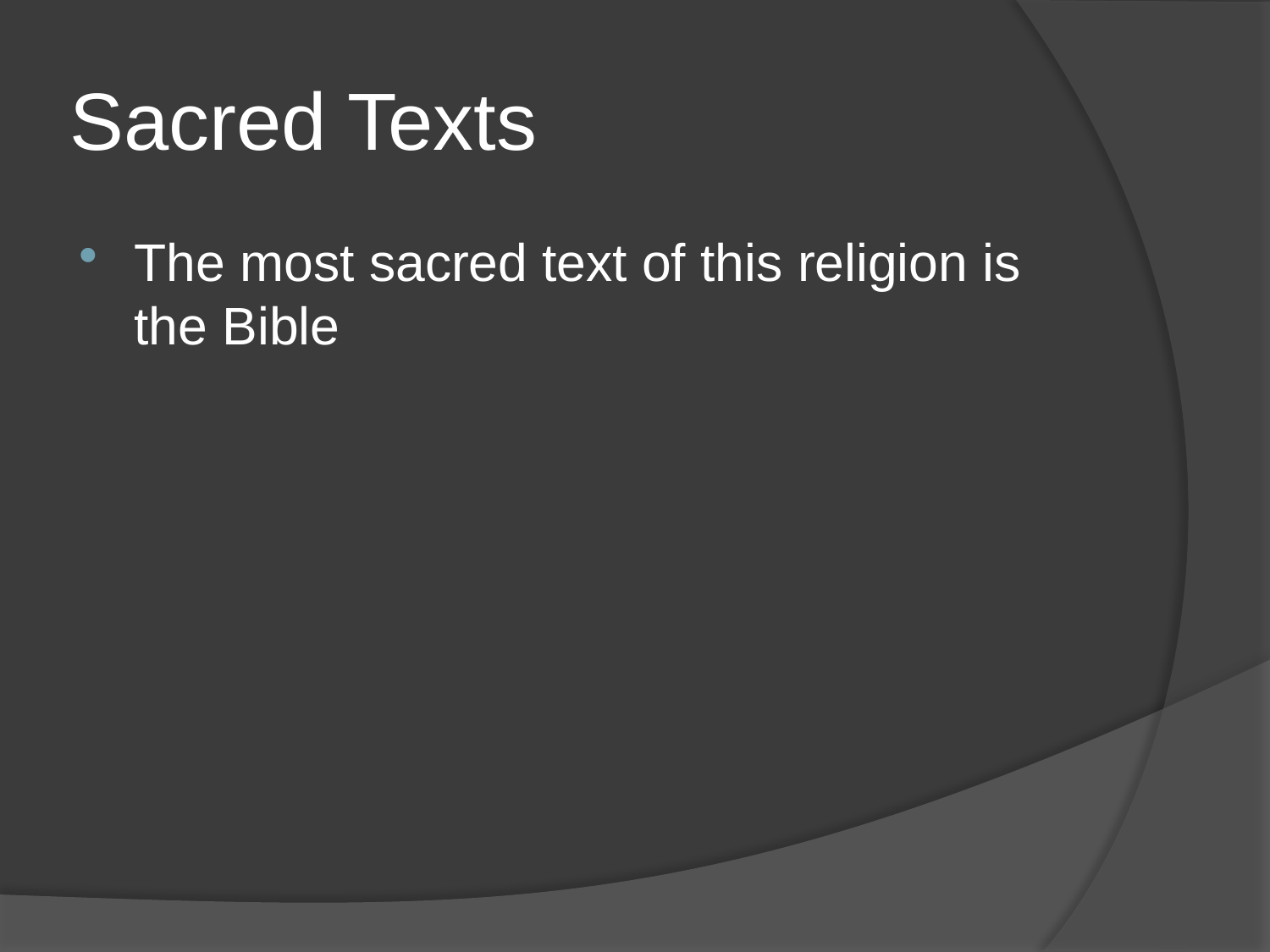

# Sacred Texts
The most sacred text of this religion is the Bible